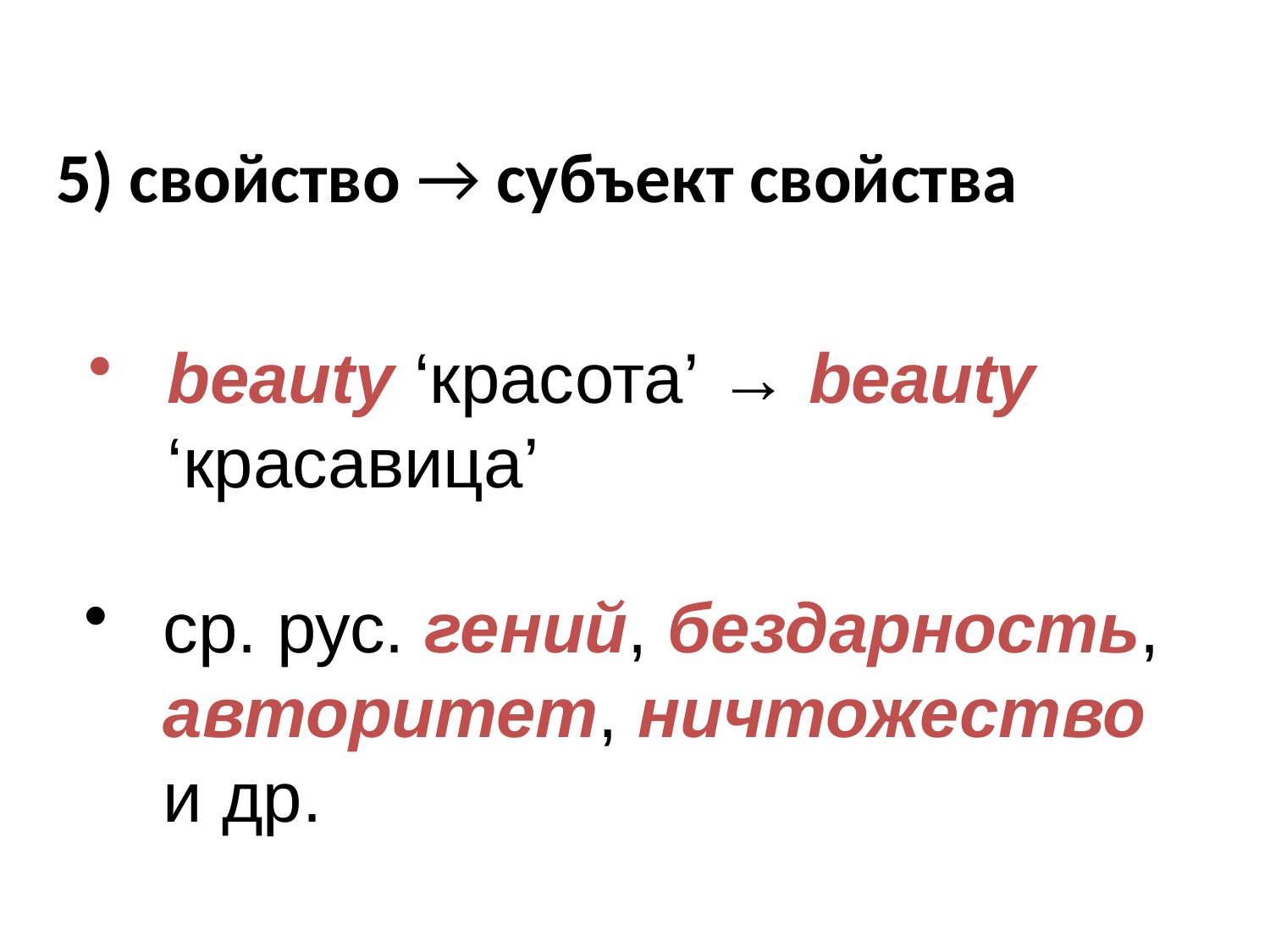

5) свойство → субъект свойства
beauty ‘красота’ → beauty ‘красавица’
ср. рус. гений, бездарность, авторитет, ничтожество и др.